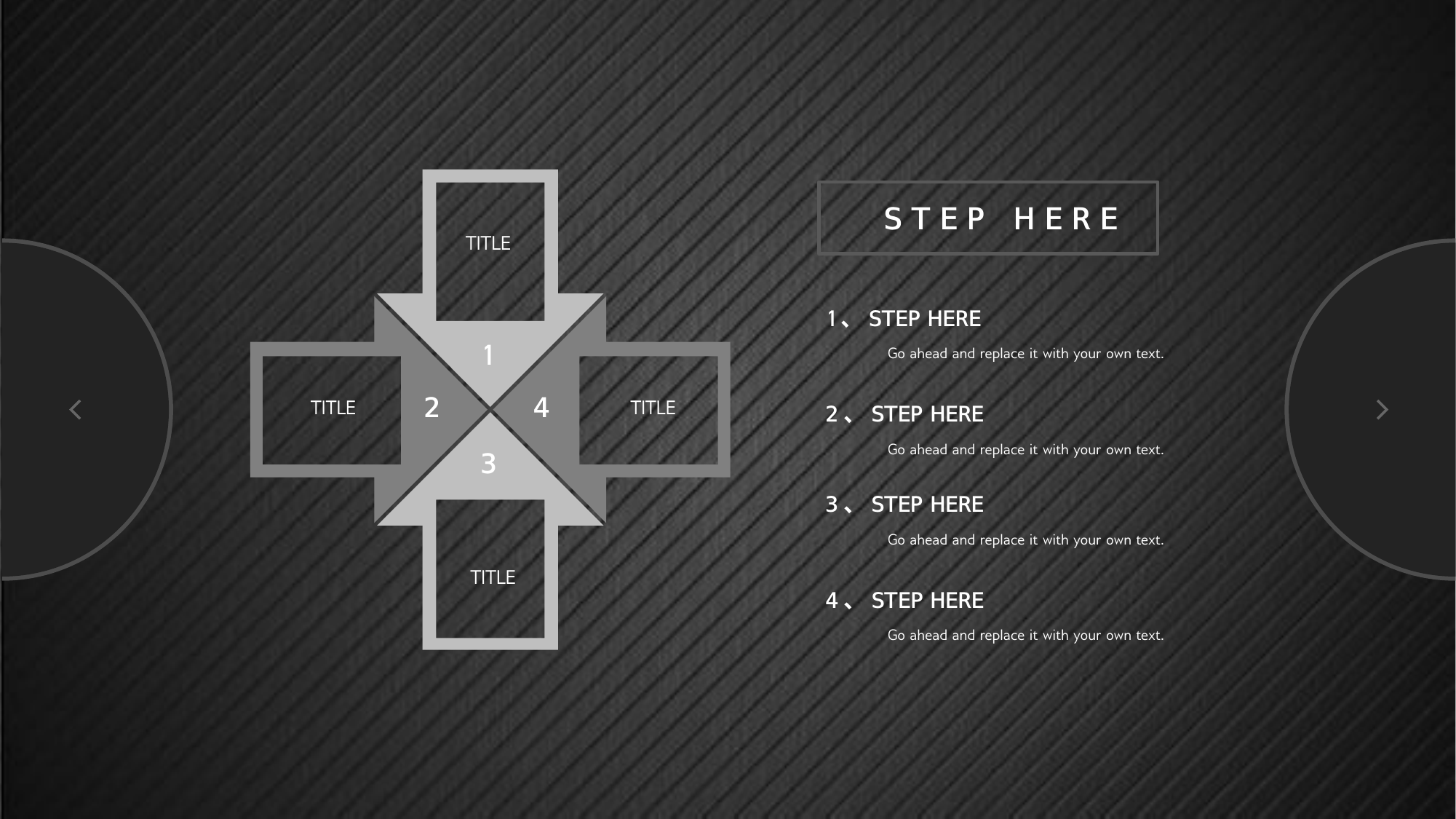

TITLE
1

STEP HERE

2
TITLE

4
TITLE
1、STEP HERE
Go ahead and replace it with your own text.
2、STEP HERE
Go ahead and replace it with your own text.
3、STEP HERE
Go ahead and replace it with your own text.
4、STEP HERE
Go ahead and replace it with your own text.

3
TITLE